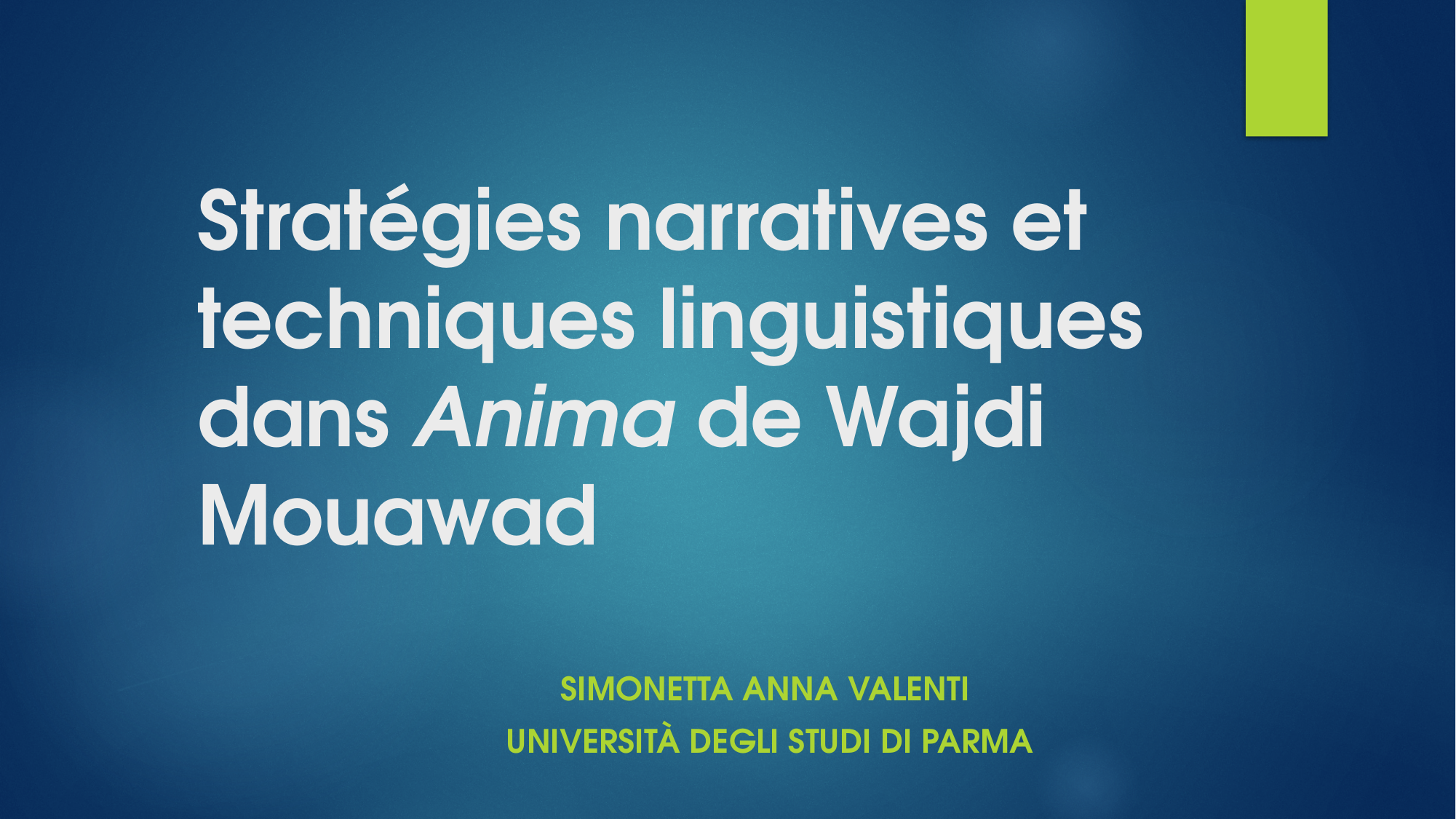

# Stratégies narratives et techniques linguistiques dans Anima de Wajdi Mouawad
SIMONETTA ANNA VALENTI
UniversitÀ degli studi di Parma